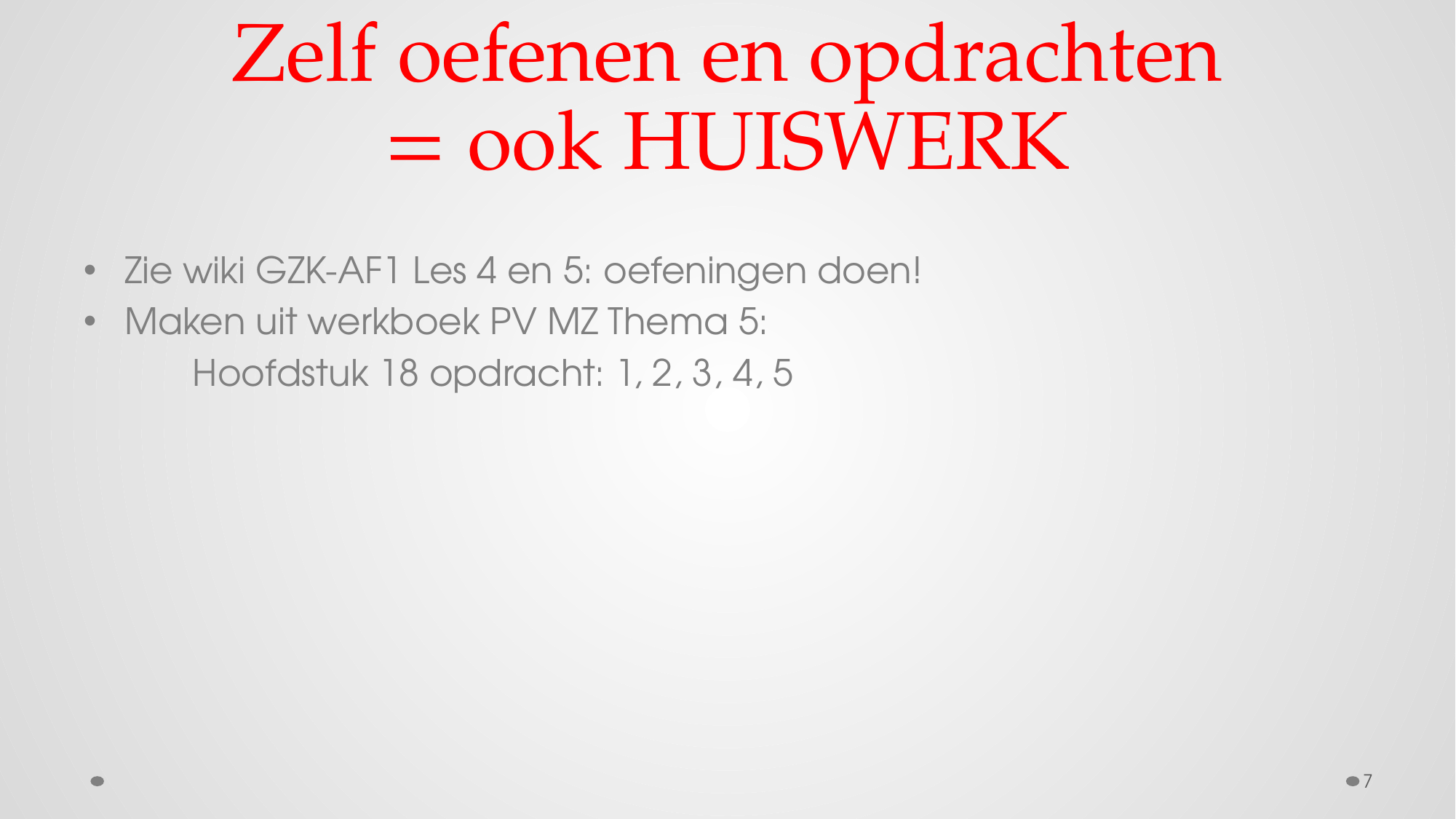

# Zelf oefenen en opdrachten = ook HUISWERK

Zie wiki GZK-AF1 Les 4 en 5: oefeningen doen!
Maken uit werkboek PV MZ Thema 5:
	Hoofdstuk 18 opdracht: 1, 2, 3, 4, 5
7